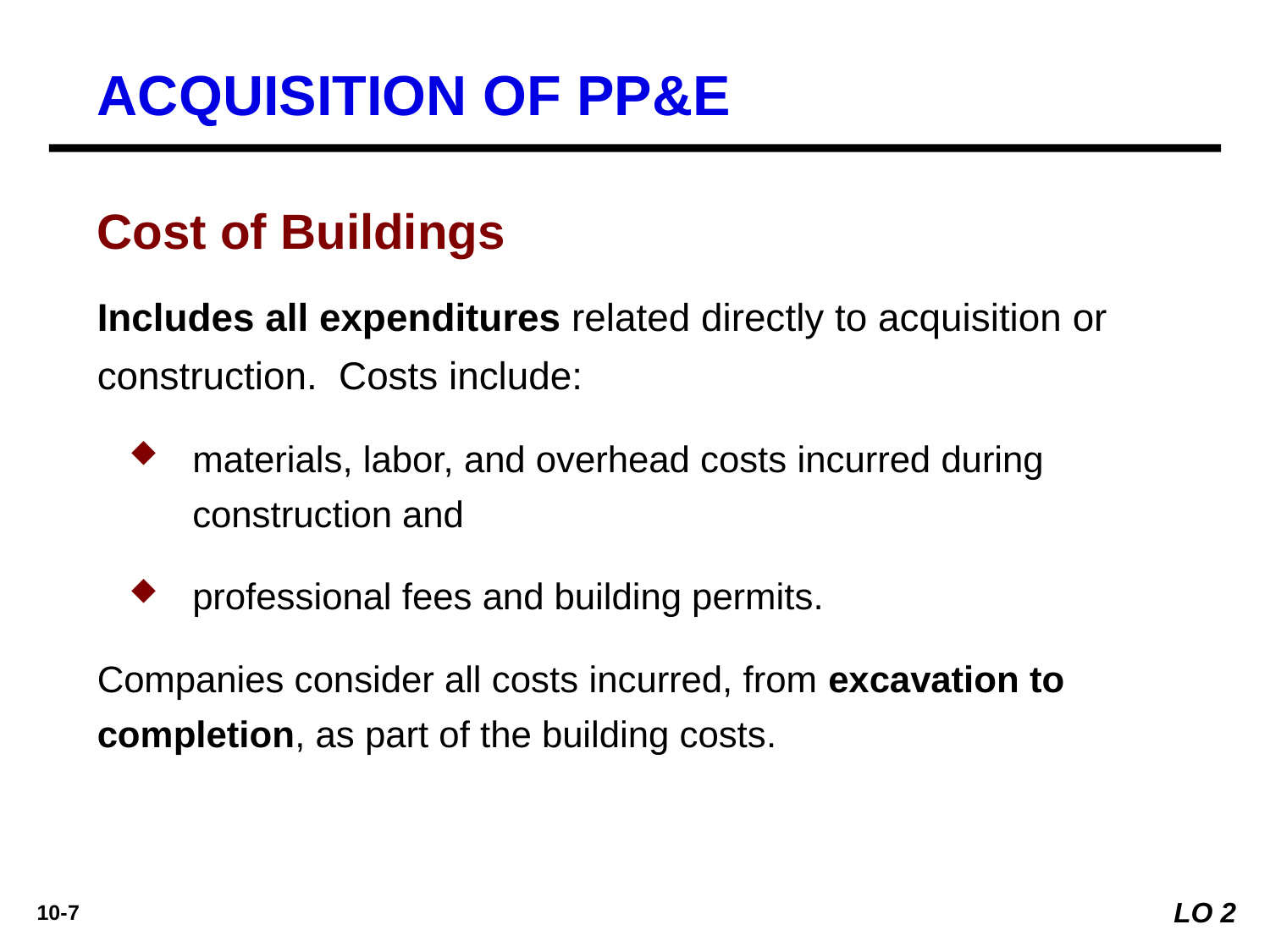

ACQUISITION OF PP&E

Cost of Buildings
Includes all expenditures related directly to acquisition or construction.  Costs include:
materials, labor, and overhead costs incurred during construction and
professional fees and building permits.
Companies consider all costs incurred, from excavation to completion, as part of the building costs.
LO 2